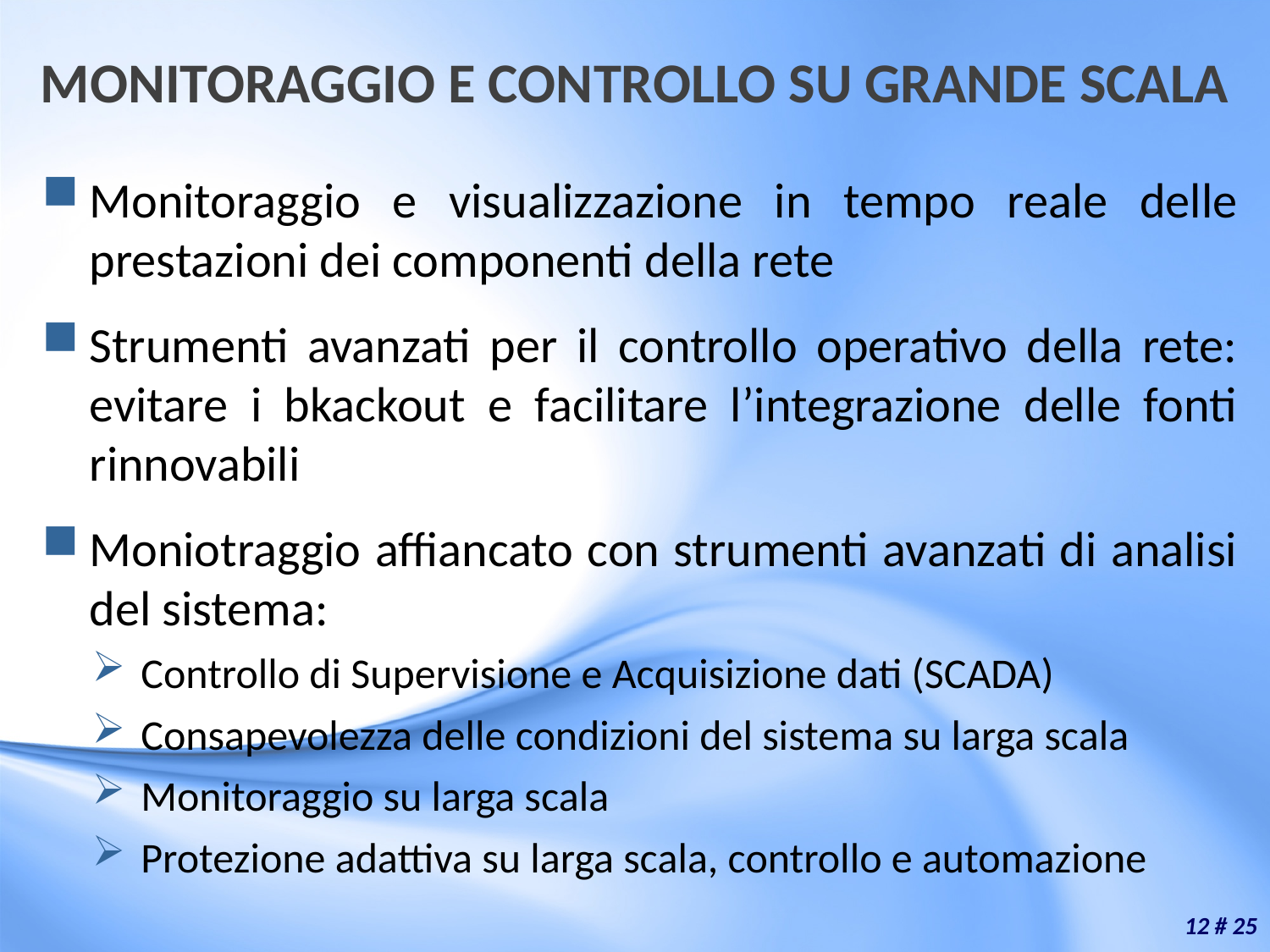

# MONITORAGGIO E CONTROLLO SU GRANDE SCALA
Monitoraggio e visualizzazione in tempo reale delle prestazioni dei componenti della rete
Strumenti avanzati per il controllo operativo della rete: evitare i bkackout e facilitare l’integrazione delle fonti rinnovabili
Moniotraggio affiancato con strumenti avanzati di analisi del sistema:
Controllo di Supervisione e Acquisizione dati (SCADA)
Consapevolezza delle condizioni del sistema su larga scala
Monitoraggio su larga scala
Protezione adattiva su larga scala, controllo e automazione
12 # 25